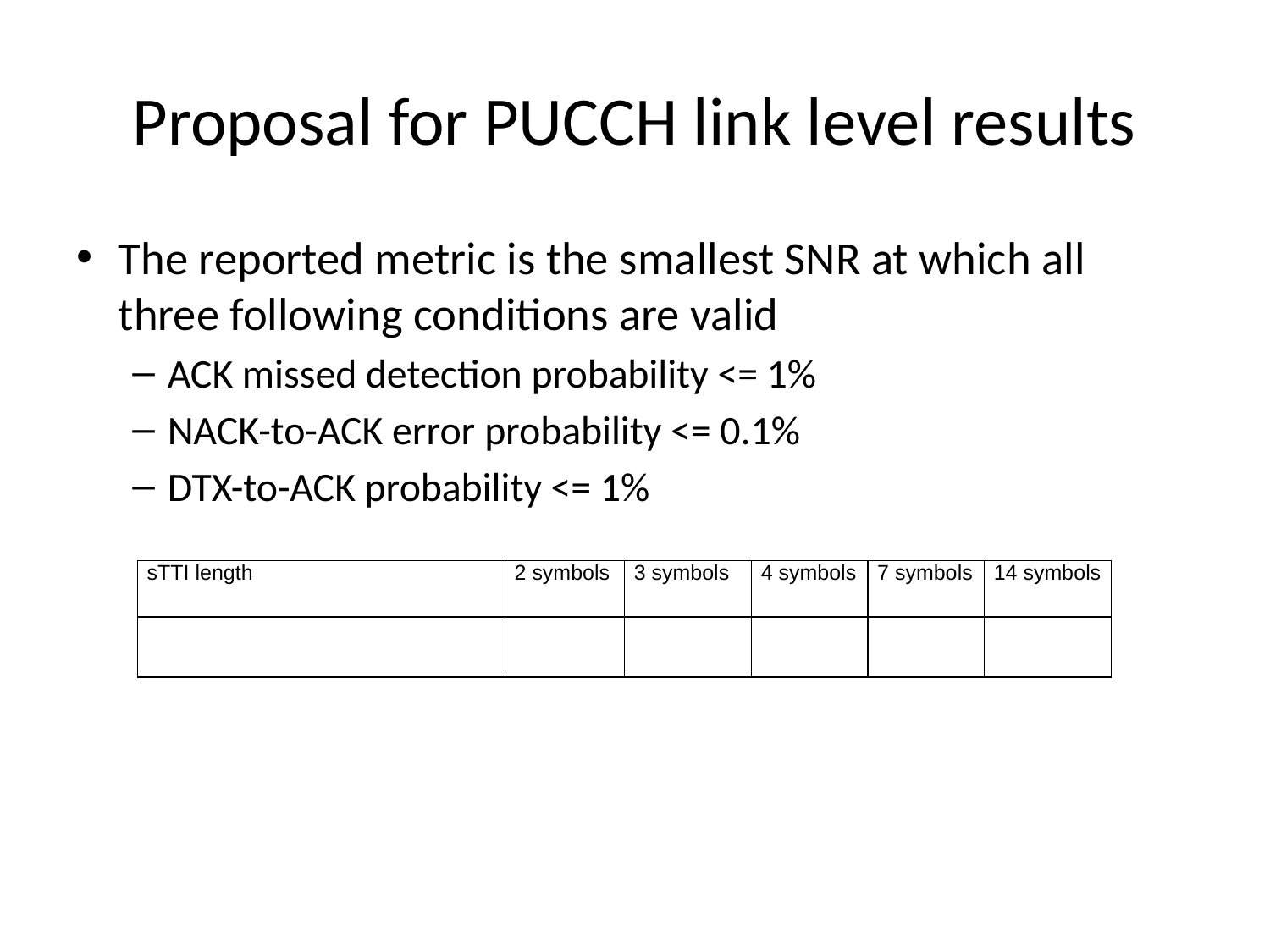

# Proposal for PUCCH link level results
The reported metric is the smallest SNR at which all three following conditions are valid
ACK missed detection probability <= 1%
NACK-to-ACK error probability <= 0.1%
DTX-to-ACK probability <= 1%

| sTTI length | 2 symbols | 3 symbols | 4 symbols | 7 symbols | 14 symbols |
| --- | --- | --- | --- | --- | --- |
|  |  |  |  |  |  |